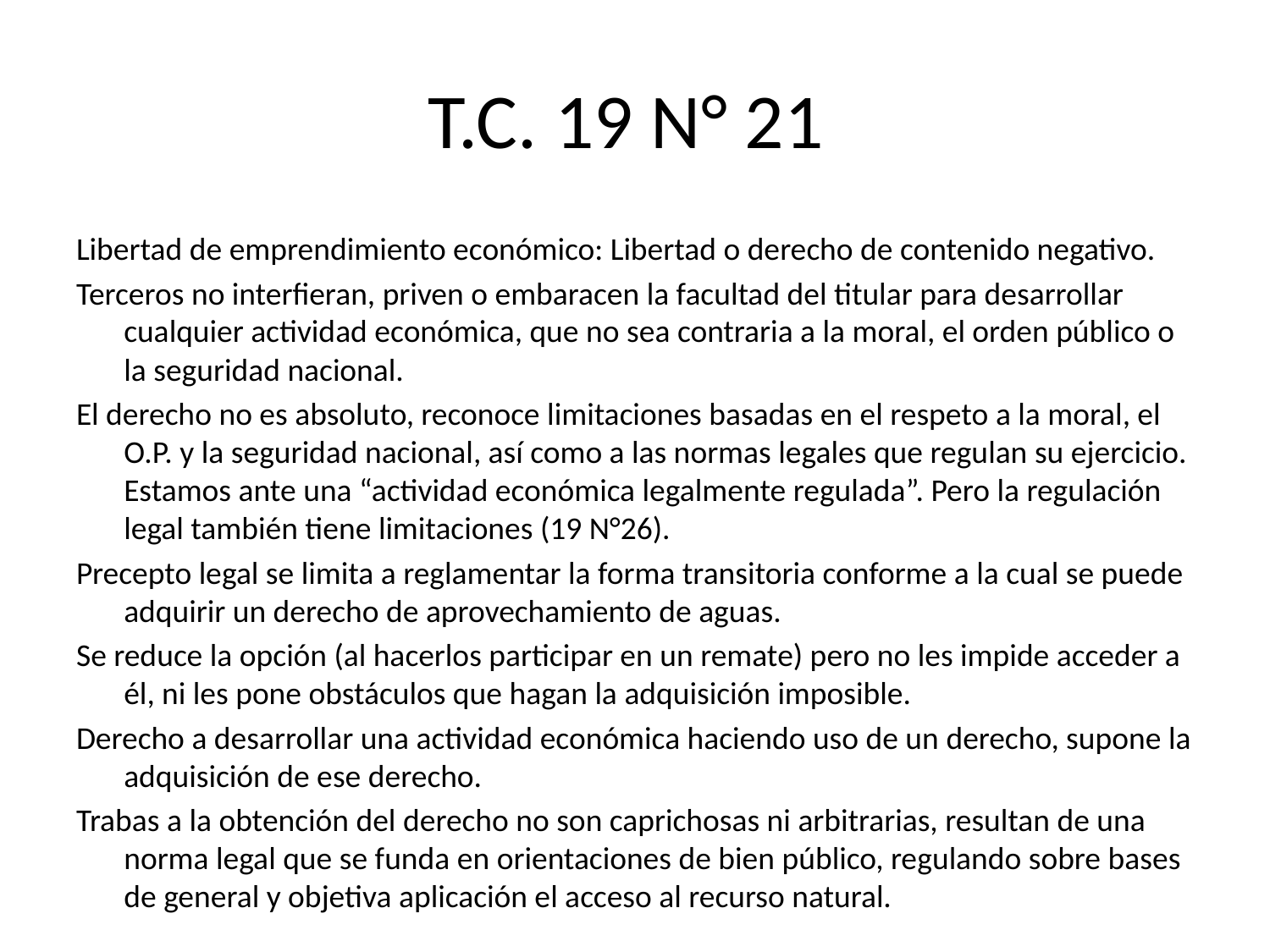

# T.C. 19 N° 21
Libertad de emprendimiento económico: Libertad o derecho de contenido negativo.
Terceros no interfieran, priven o embaracen la facultad del titular para desarrollar cualquier actividad económica, que no sea contraria a la moral, el orden público o la seguridad nacional.
El derecho no es absoluto, reconoce limitaciones basadas en el respeto a la moral, el O.P. y la seguridad nacional, así como a las normas legales que regulan su ejercicio. Estamos ante una “actividad económica legalmente regulada”. Pero la regulación legal también tiene limitaciones (19 N°26).
Precepto legal se limita a reglamentar la forma transitoria conforme a la cual se puede adquirir un derecho de aprovechamiento de aguas.
Se reduce la opción (al hacerlos participar en un remate) pero no les impide acceder a él, ni les pone obstáculos que hagan la adquisición imposible.
Derecho a desarrollar una actividad económica haciendo uso de un derecho, supone la adquisición de ese derecho.
Trabas a la obtención del derecho no son caprichosas ni arbitrarias, resultan de una norma legal que se funda en orientaciones de bien público, regulando sobre bases de general y objetiva aplicación el acceso al recurso natural.